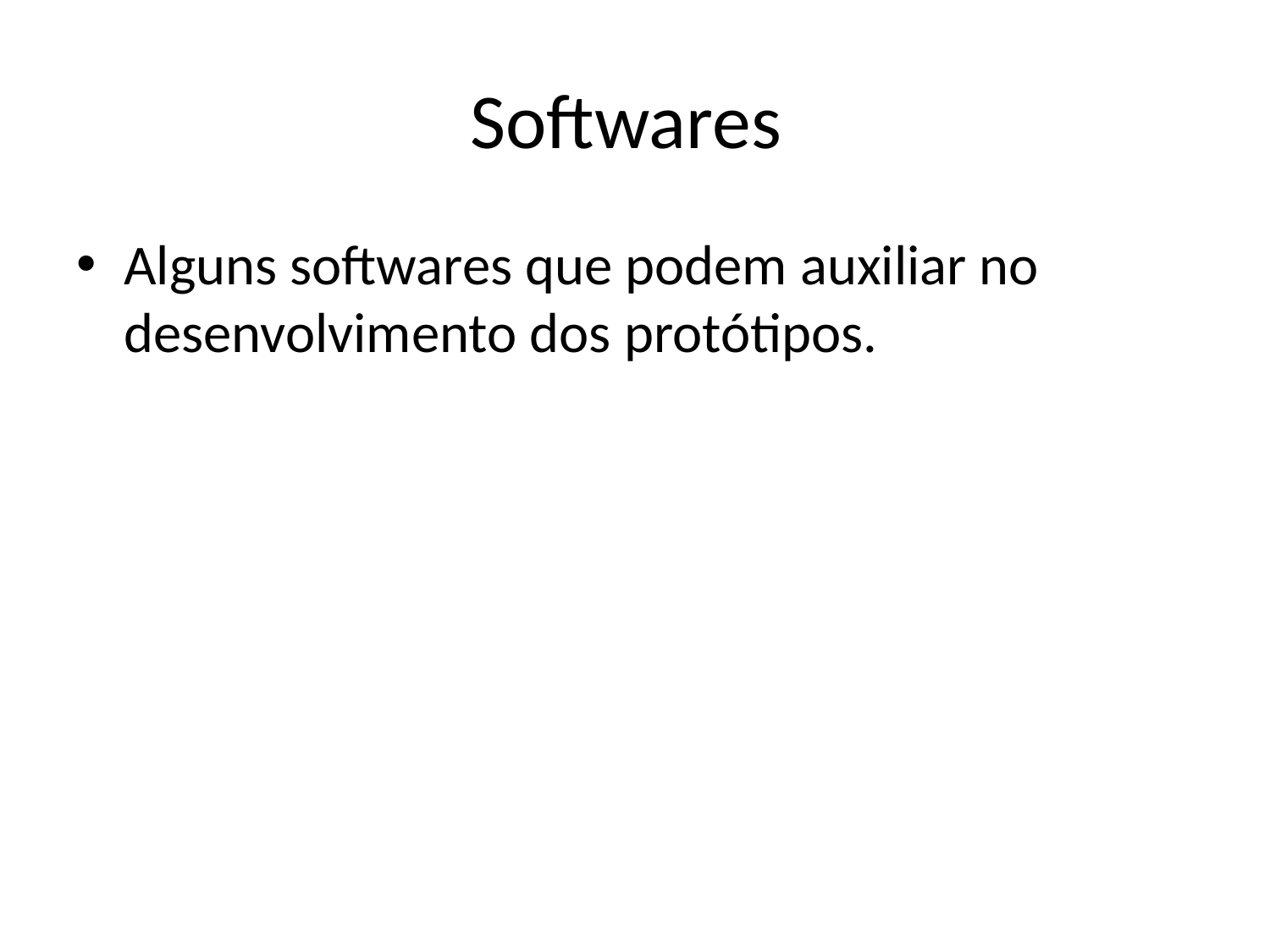

# Softwares
Alguns softwares que podem auxiliar no desenvolvimento dos protótipos.